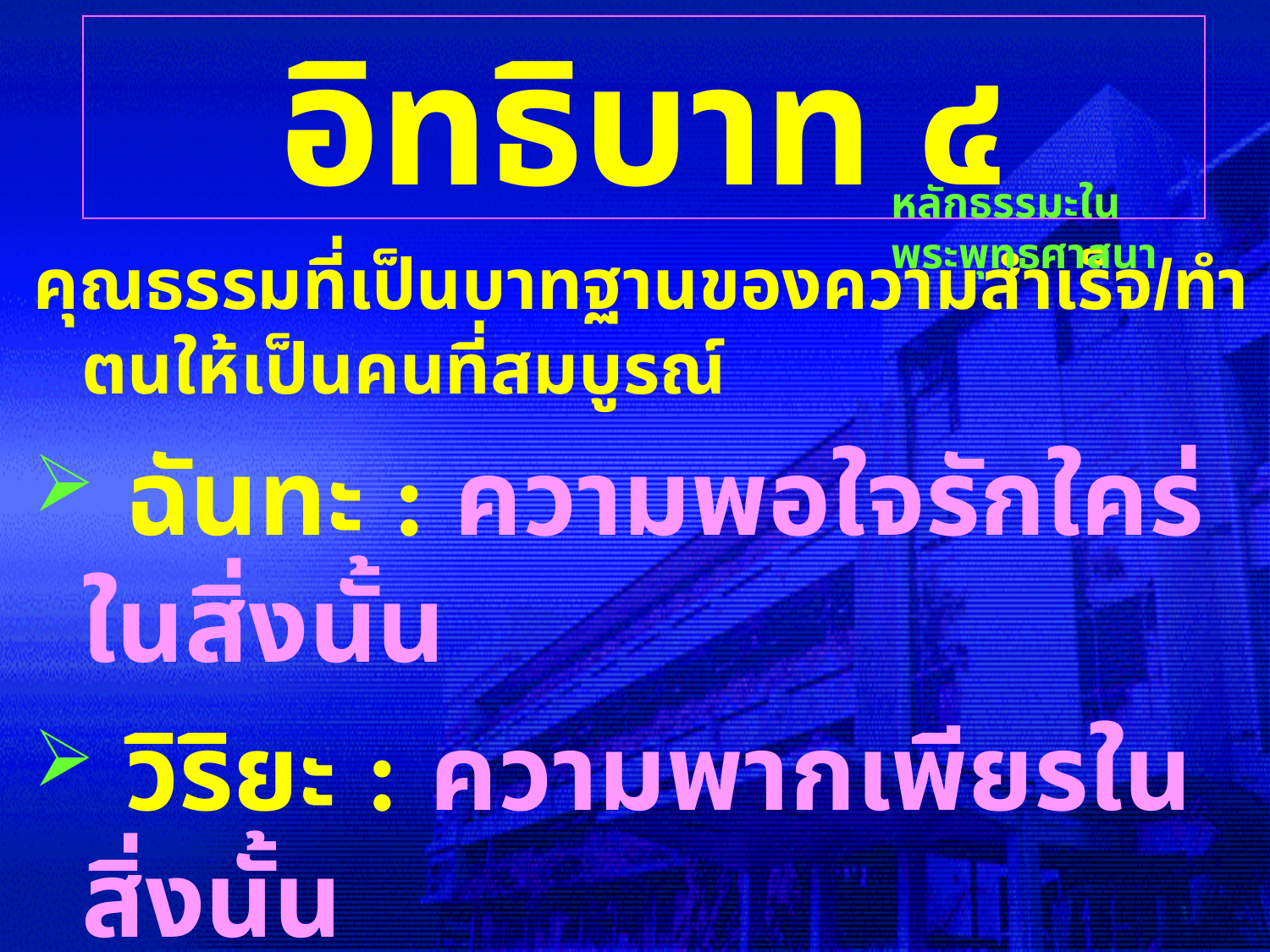

# อิทธิบาท ๔
หลักธรรมะในพระพุทธศาสนา
คุณธรรมที่เป็นบาทฐานของความสำเร็จ/ทำตนให้เป็นคนที่สมบูรณ์
 ฉันทะ : ความพอใจรักใคร่ในสิ่งนั้น
 วิริยะ : ความพากเพียรในสิ่งนั้น
 จิตตะ : ความเอาใจใส่ผูกพันในสิ่งนั้น
 วิมังสา : หมั่นสอดส่องในเหตุผลของสิ่งนั้น